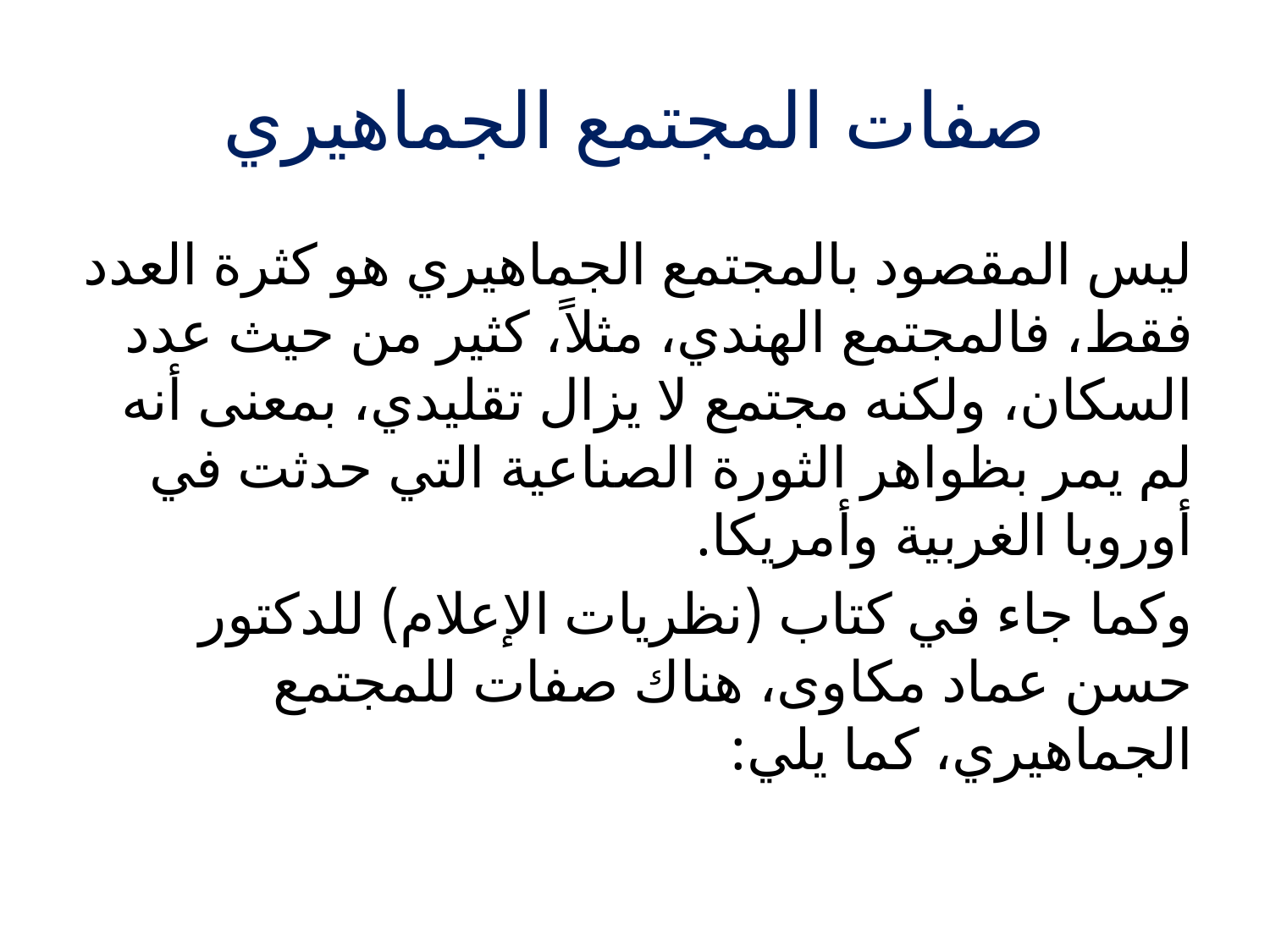

# صفات المجتمع الجماهيري
ليس المقصود بالمجتمع الجماهيري هو كثرة العدد فقط، فالمجتمع الهندي، مثلاً، كثير من حيث عدد السكان، ولكنه مجتمع لا يزال تقليدي، بمعنى أنه لم يمر بظواهر الثورة الصناعية التي حدثت في أوروبا الغربية وأمريكا.
وكما جاء في كتاب (نظريات الإعلام) للدكتور حسن عماد مكاوى، هناك صفات للمجتمع الجماهيري، كما يلي: